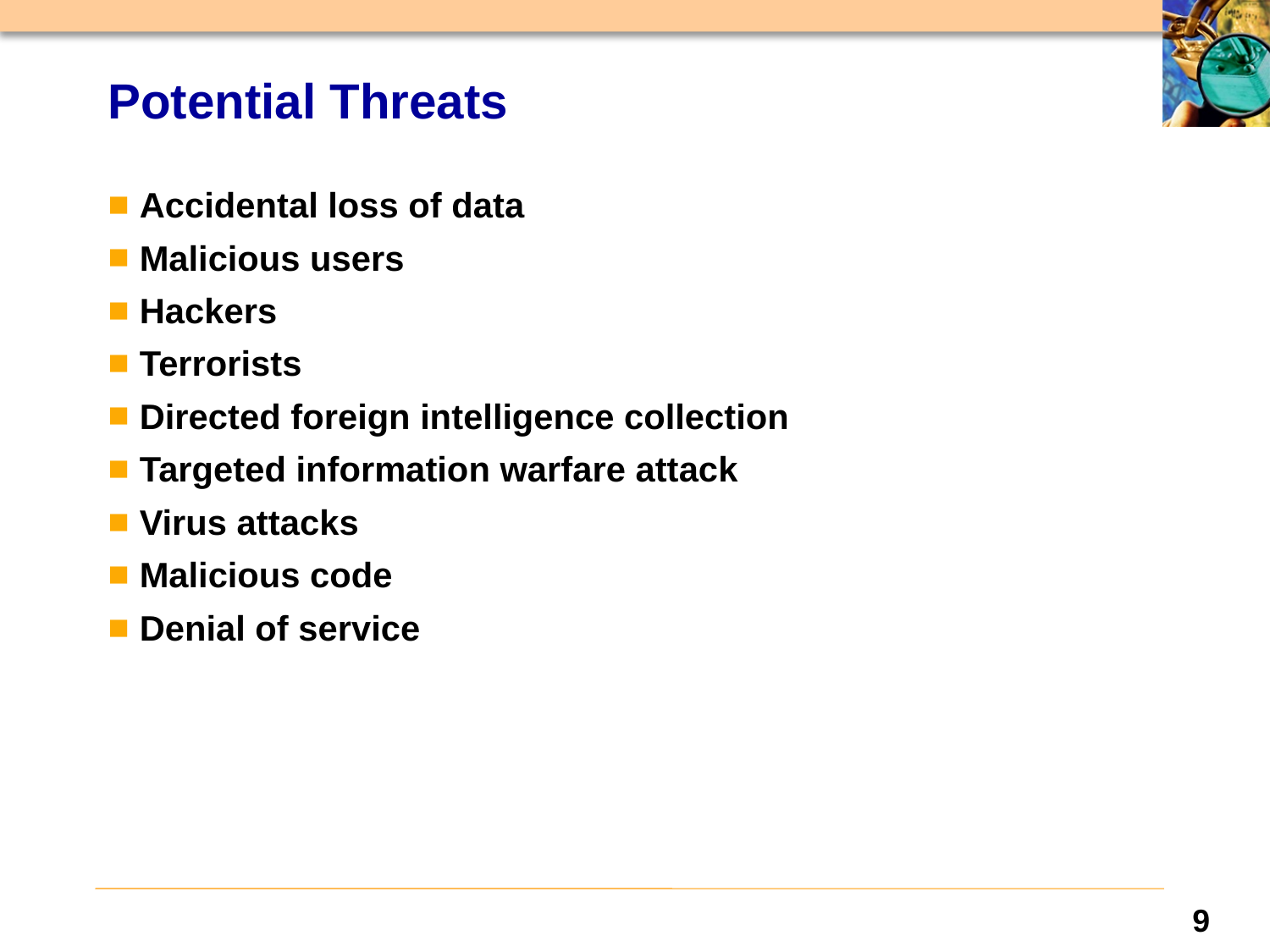

# Potential Threats
Accidental loss of data
Malicious users
Hackers
Terrorists
Directed foreign intelligence collection
Targeted information warfare attack
Virus attacks
Malicious code
Denial of service